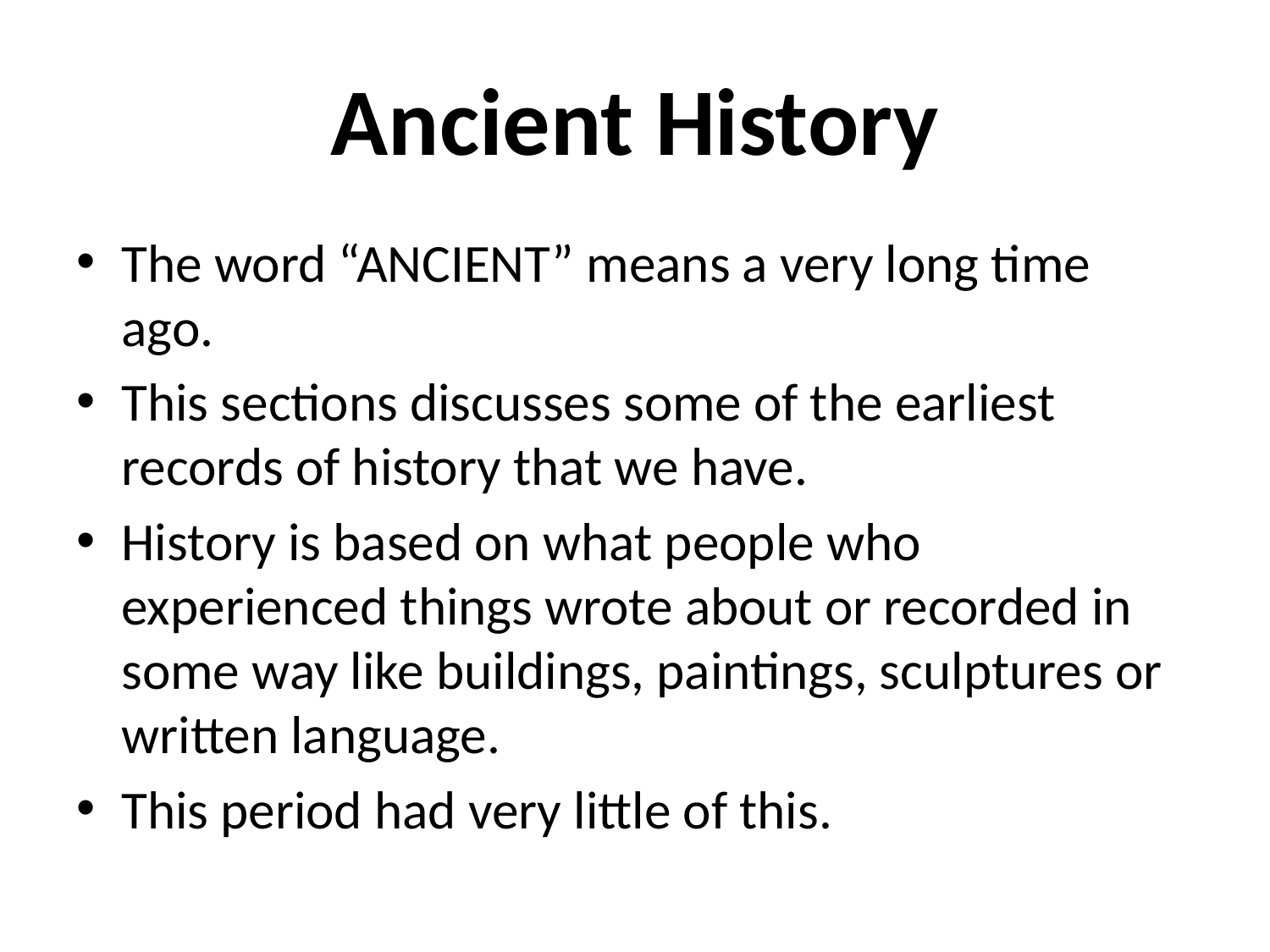

# Ancient History
The word “ANCIENT” means a very long time ago.
This sections discusses some of the earliest records of history that we have.
History is based on what people who experienced things wrote about or recorded in some way like buildings, paintings, sculptures or written language.
This period had very little of this.